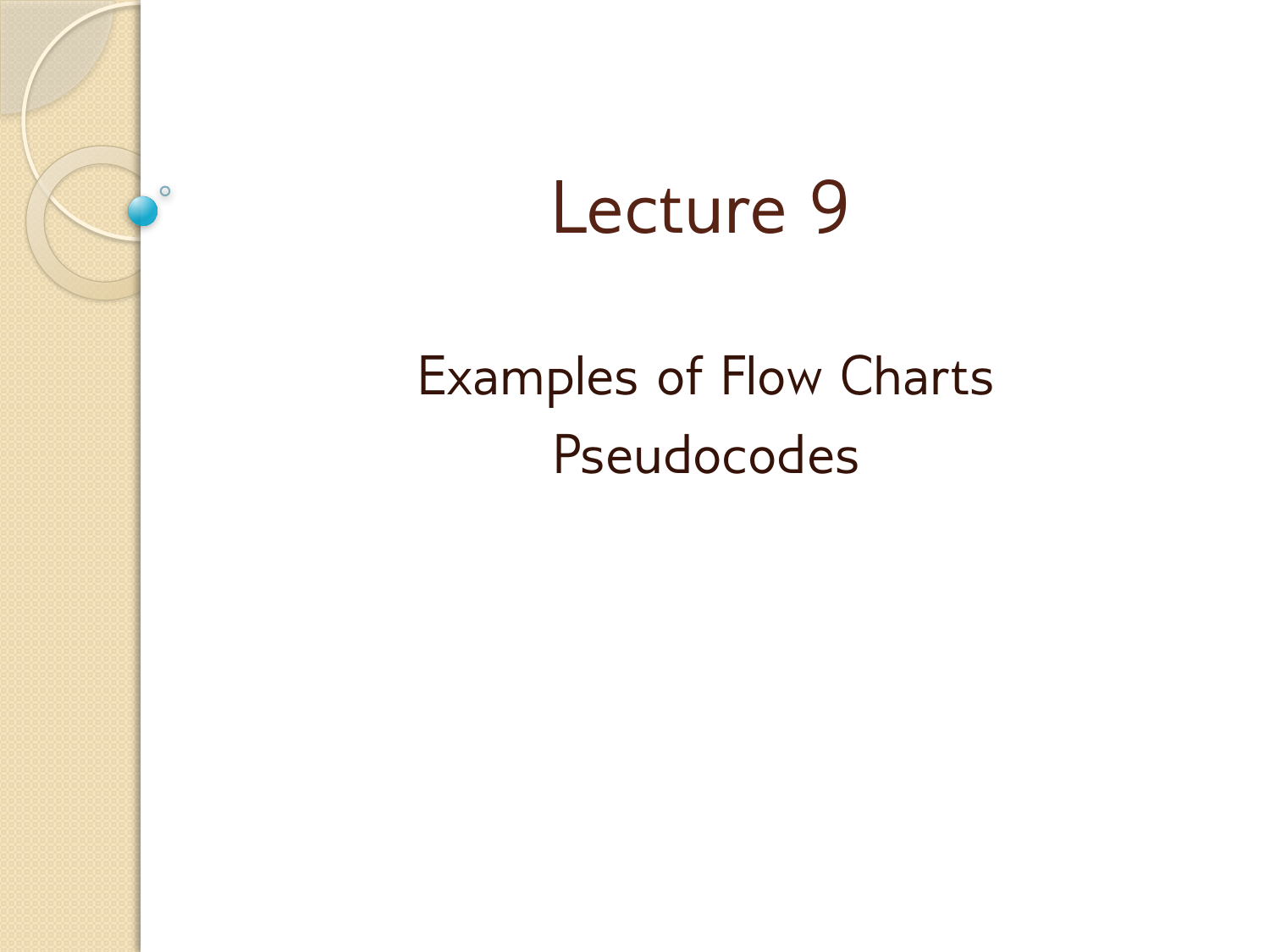

# Lecture 9
Examples of Flow Charts
Pseudocodes